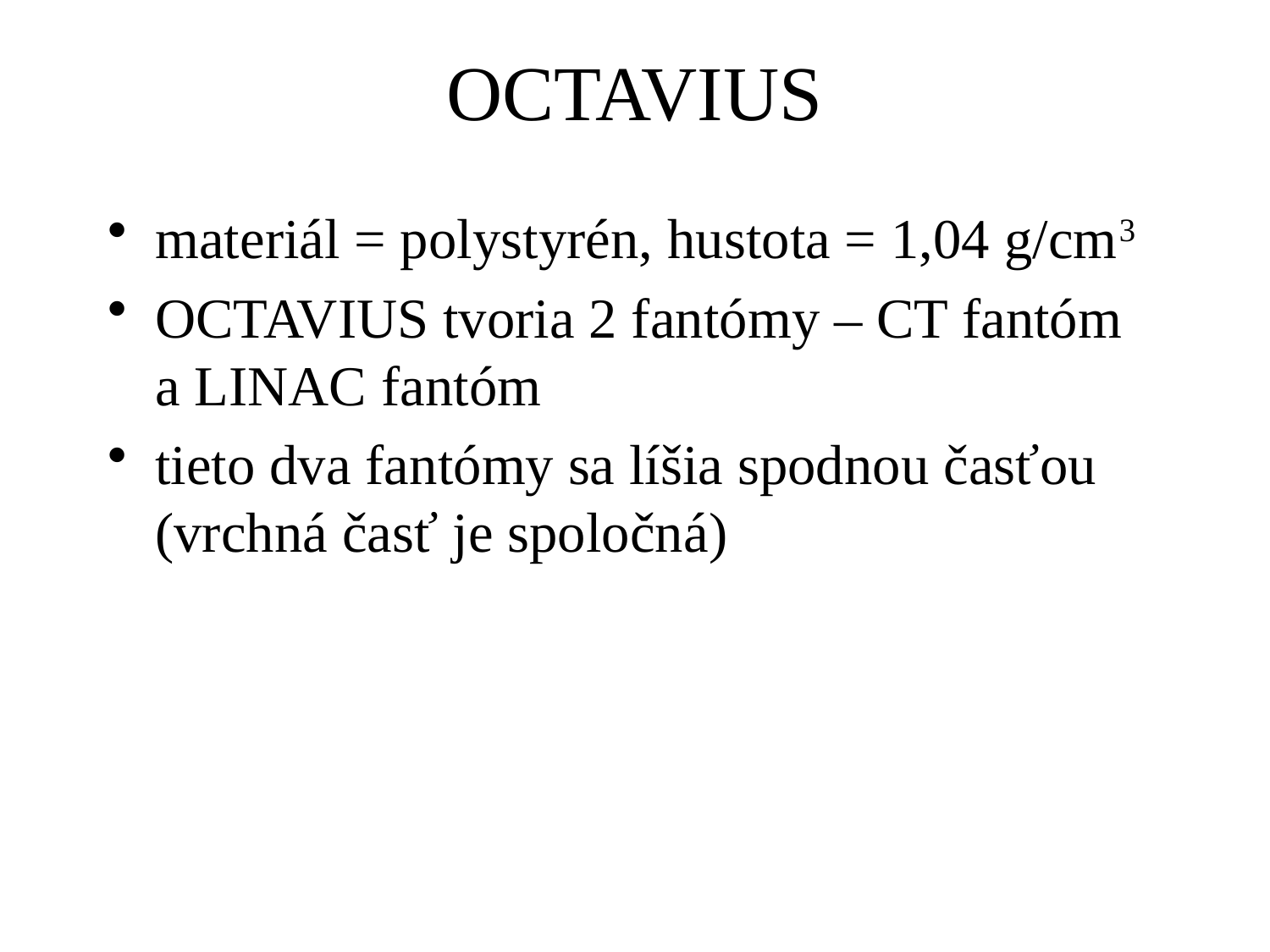

# OCTAVIUS
materiál = polystyrén, hustota = 1,04 g/cm3
OCTAVIUS tvoria 2 fantómy – CT fantóm a LINAC fantóm
tieto dva fantómy sa líšia spodnou časťou (vrchná časť je spoločná)